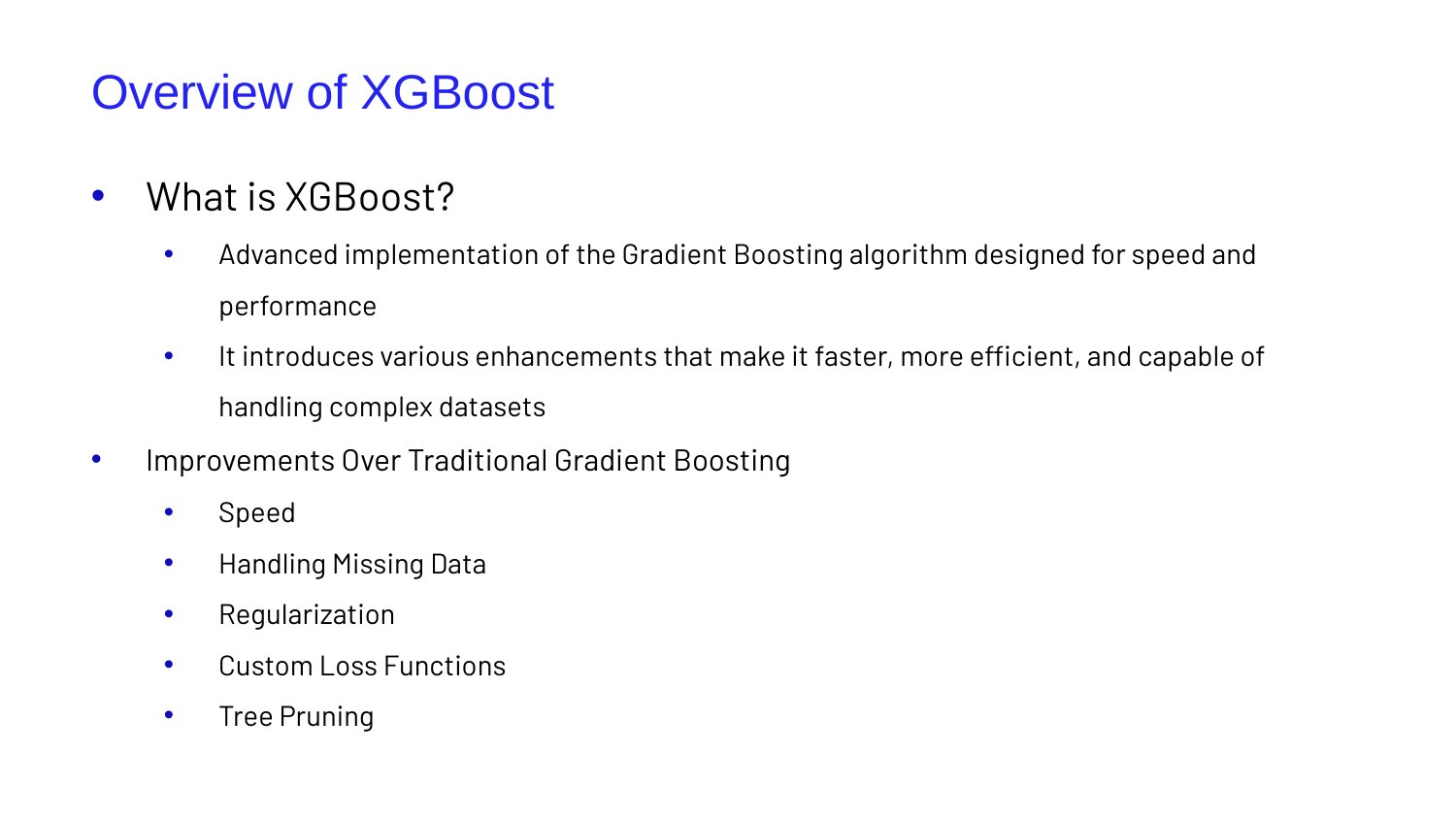

Overview of XGBoost
What is XGBoost?
Advanced implementation of the Gradient Boosting algorithm designed for speed and performance
It introduces various enhancements that make it faster, more efficient, and capable of handling complex datasets
Improvements Over Traditional Gradient Boosting
Speed
Handling Missing Data
Regularization
Custom Loss Functions
Tree Pruning